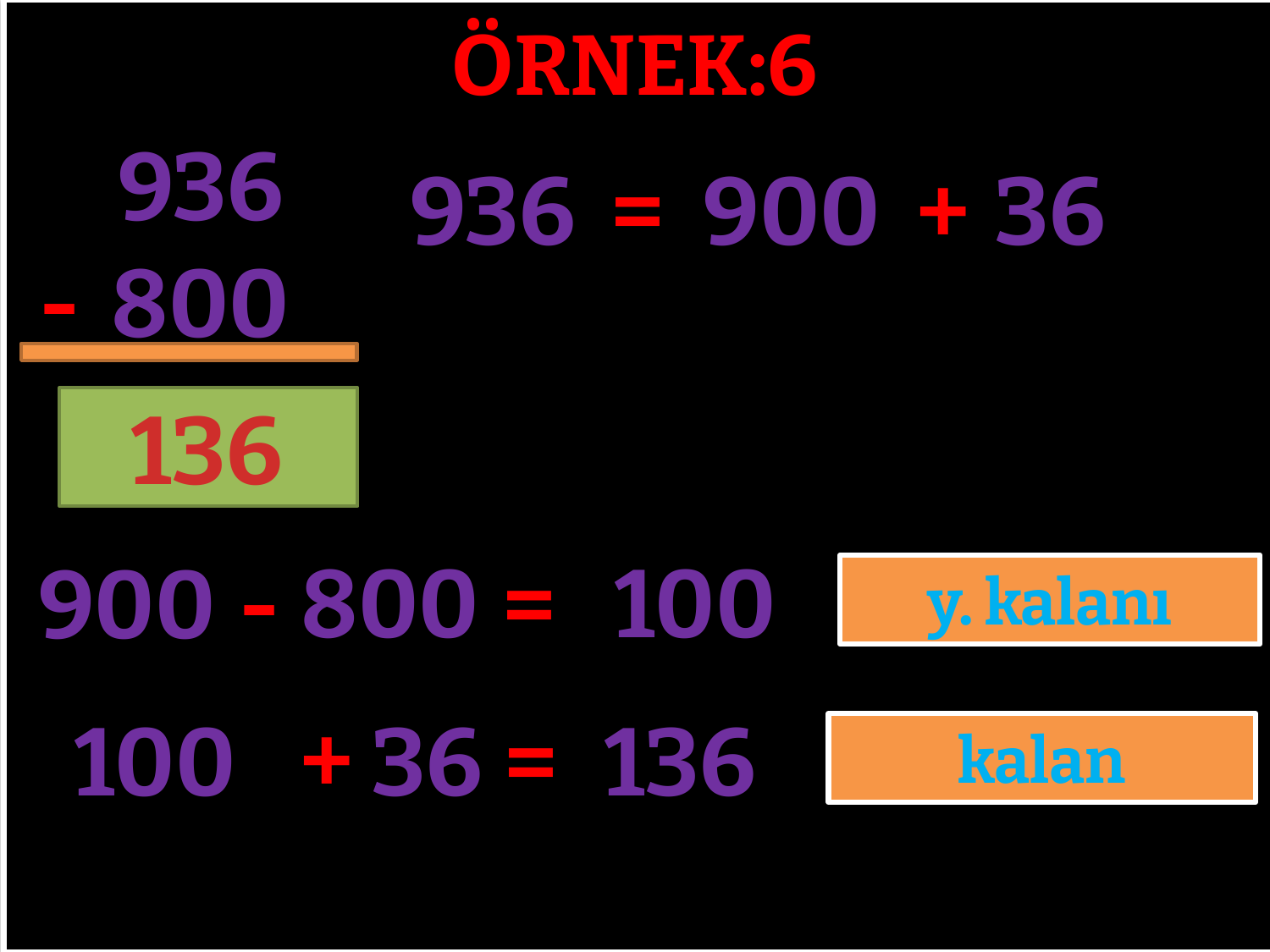

ÖRNEK:6
936
936
=
900
+
36
-
800
#

136

800
100
900
-
=
y. kalanı
+
100
36
=
136
kalan